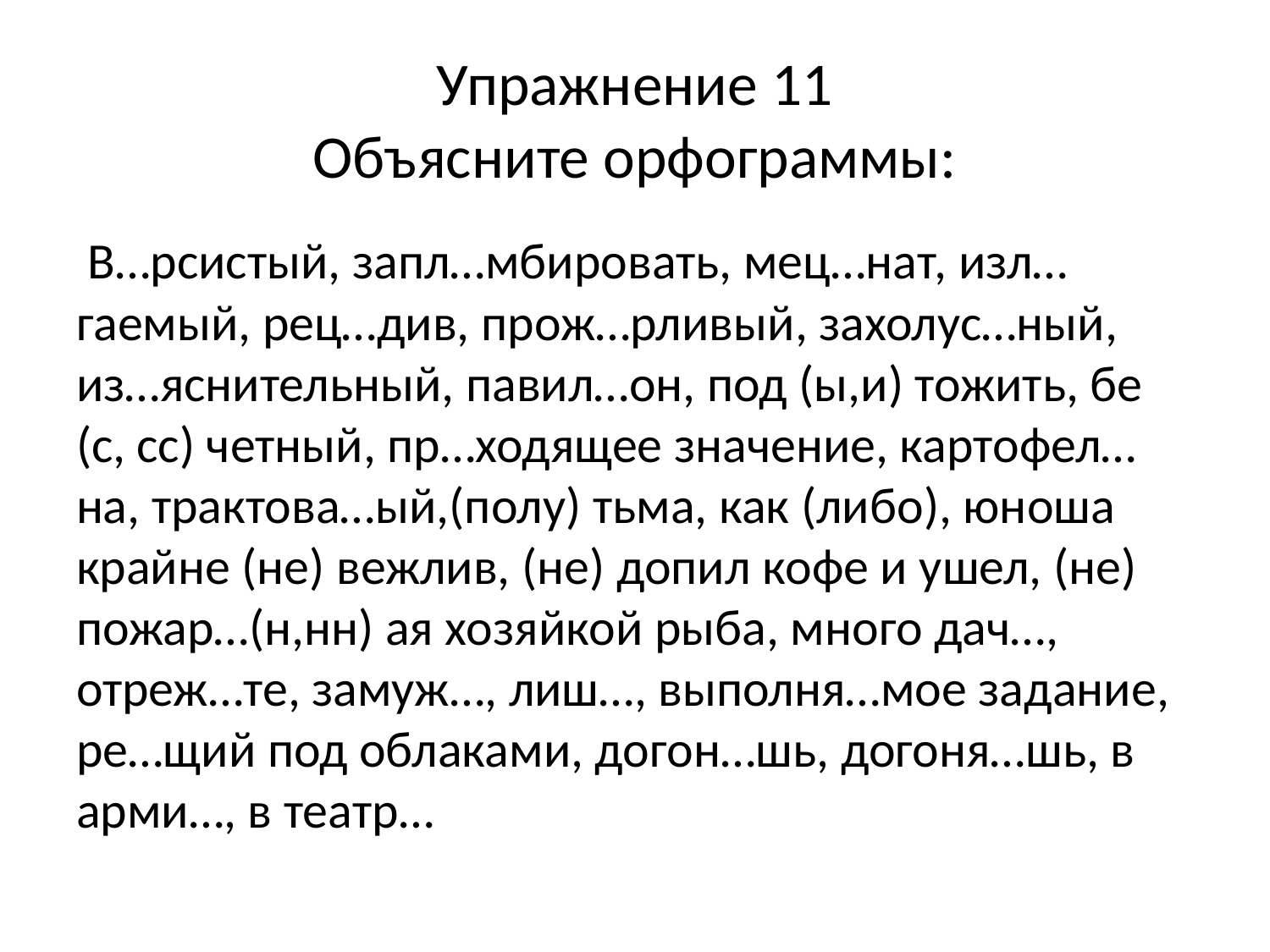

# Упражнение 11 Объясните орфограммы:
 В…рсистый, запл…мбировать, мец…нат, изл…гаемый, рец…див, прож…рливый, захолус…ный, из…яснительный, павил…он, под (ы,и) тожить, бе (с, сс) четный, пр…ходящее значение, картофел…на, трактова…ый,(полу) тьма, как (либо), юноша крайне (не) вежлив, (не) допил кофе и ушел, (не) пожар…(н,нн) ая хозяйкой рыба, много дач…, отреж…те, замуж…, лиш…, выполня…мое задание, ре…щий под облаками, догон…шь, догоня…шь, в арми…, в театр…